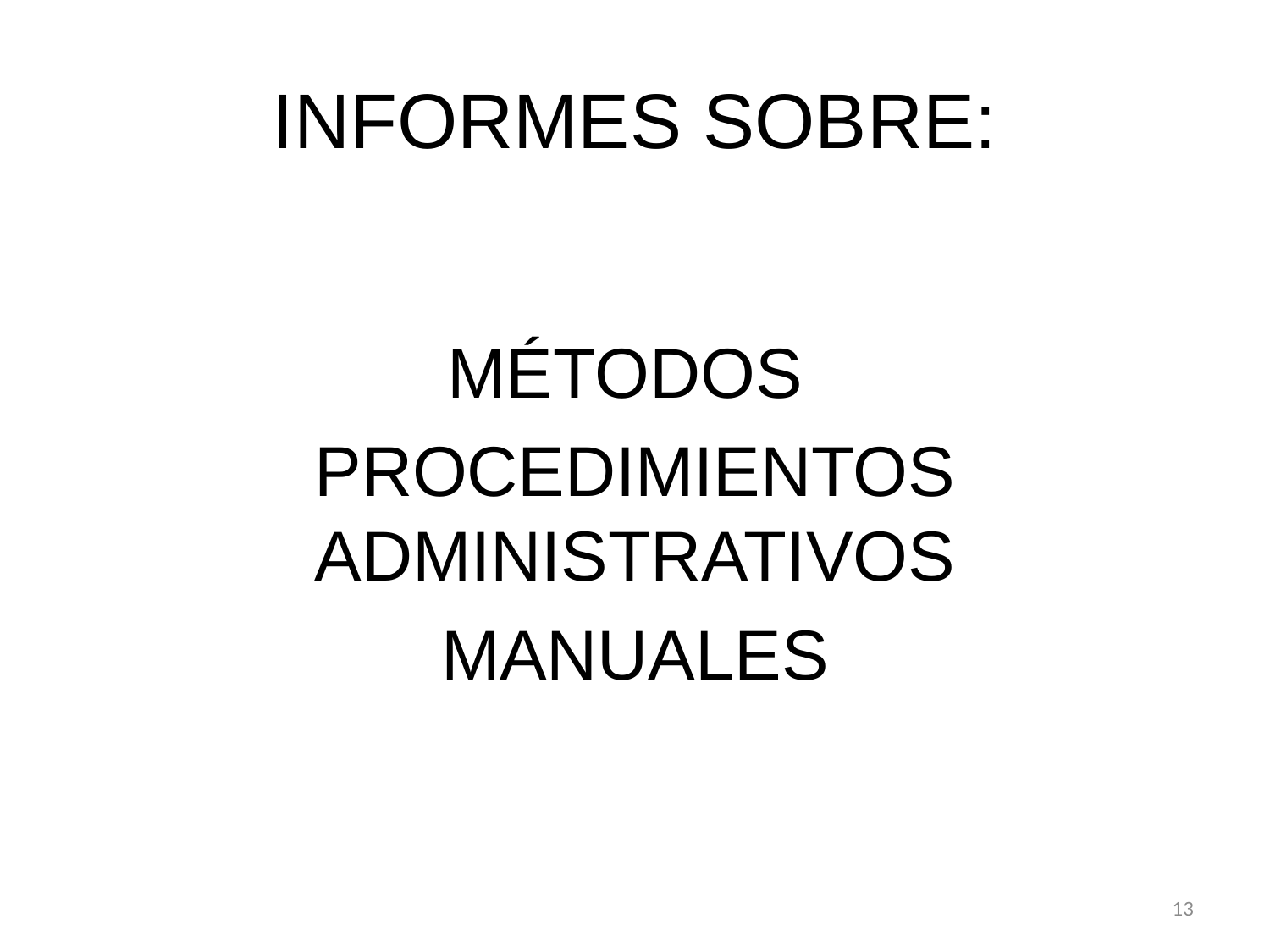

# INFORMES SOBRE:

MÉTODOS
PROCEDIMIENTOS ADMINISTRATIVOS
MANUALES
13